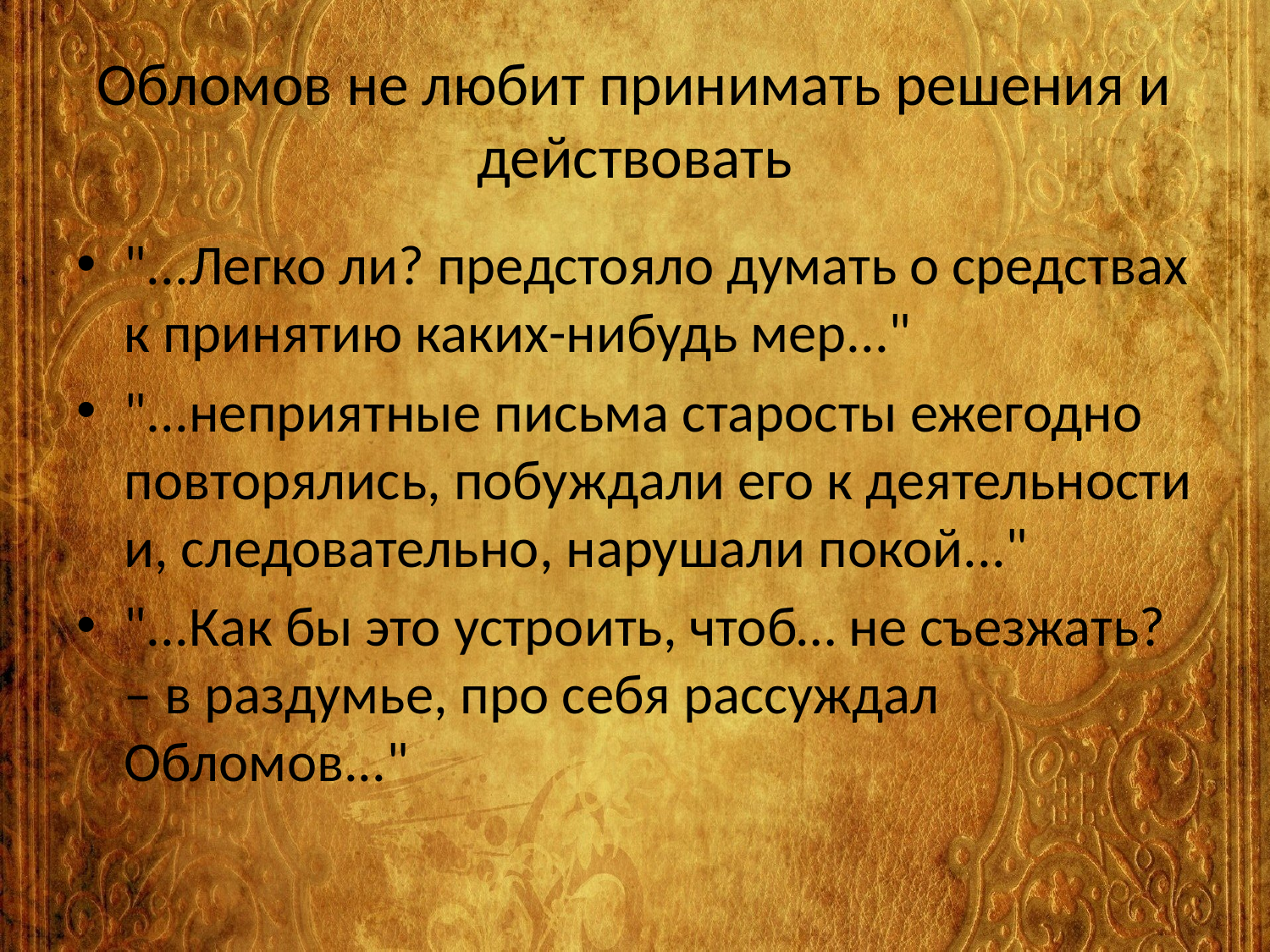

# Обломов не любит принимать решения и действовать
"...Легко ли? предстояло думать о средствах к принятию каких-нибудь мер..."
"...неприятные письма старосты ежегодно повторялись, побуждали его к деятельности и, следовательно, нарушали покой..."
"...Как бы это устроить, чтоб… не съезжать? – в раздумье, про себя рассуждал Обломов..."